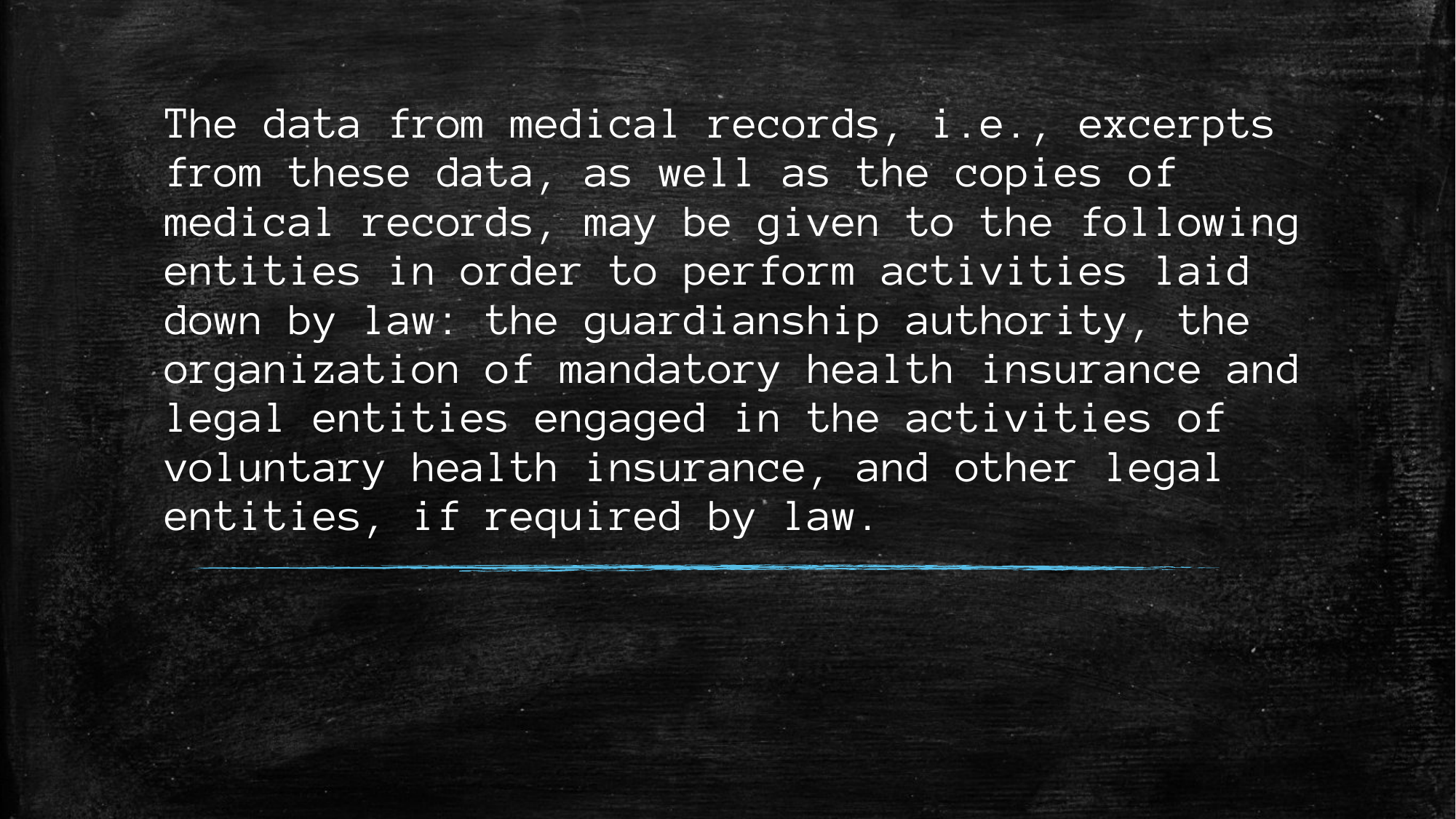

# The data from medical records, i.e., excerpts from these data, as well as the copies of medical records, may be given to the following entities in order to perform activities laid down by law: the guardianship authority, the organization of mandatory health insurance and legal entities engaged in the activities of voluntary health insurance, and other legal entities, if required by law.